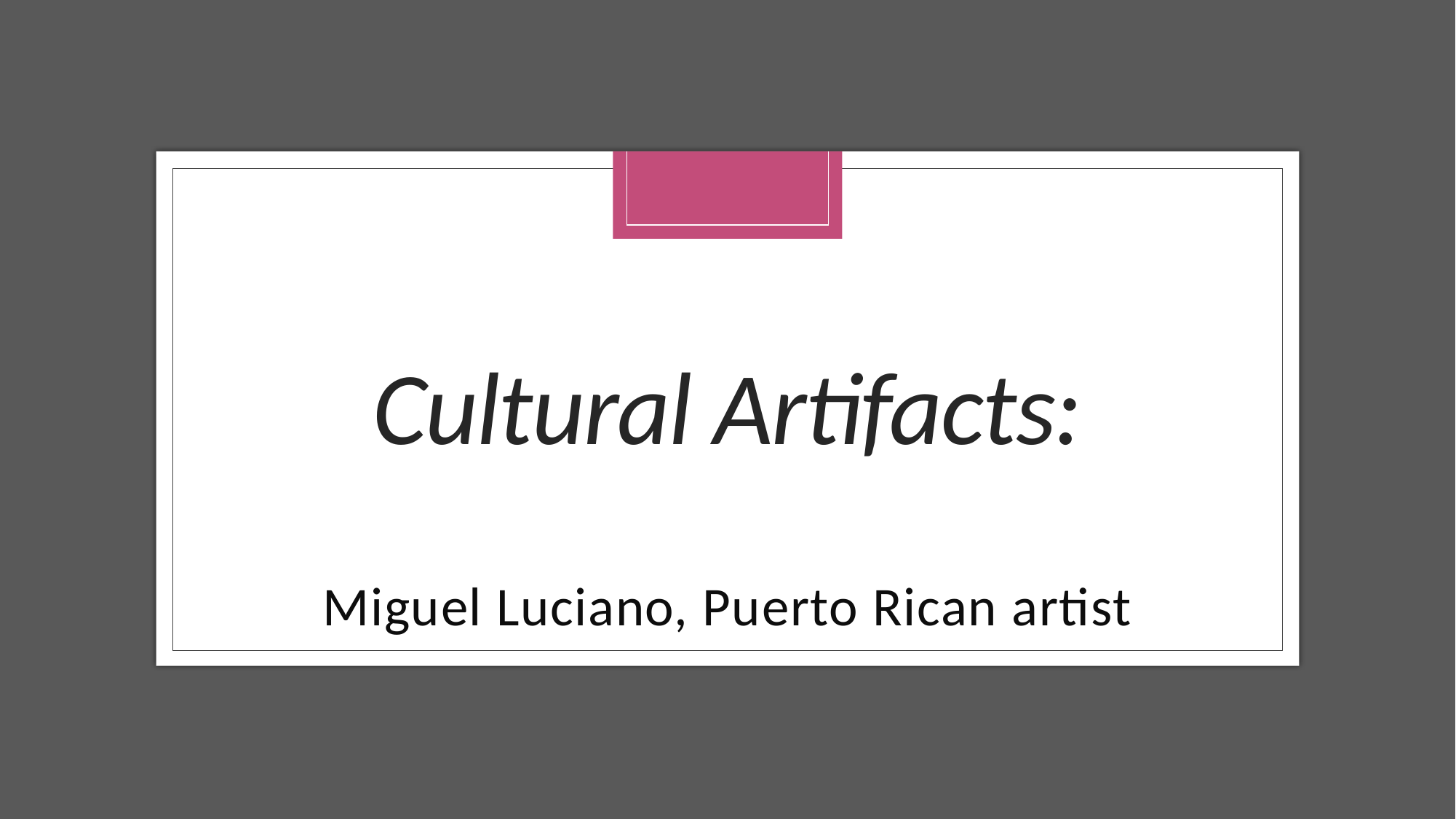

# Cultural Artifacts:
Miguel Luciano, Puerto Rican artist